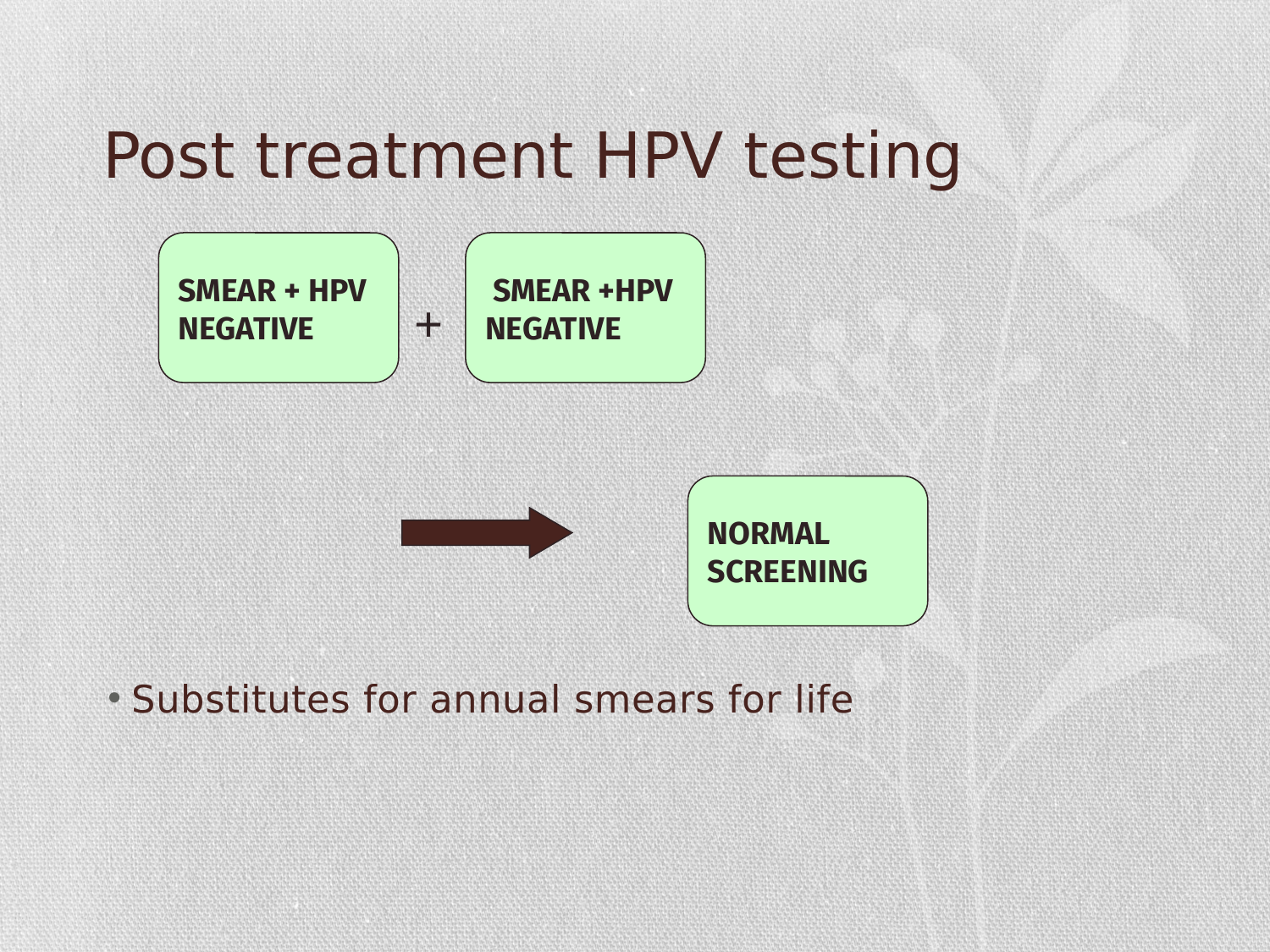

# Post treatment HPV testing
SMEAR + HPV
NEGATIVE
 SMEAR +HPV
NEGATIVE
+

Substitutes for annual smears for life

NORMAL
SCREENING